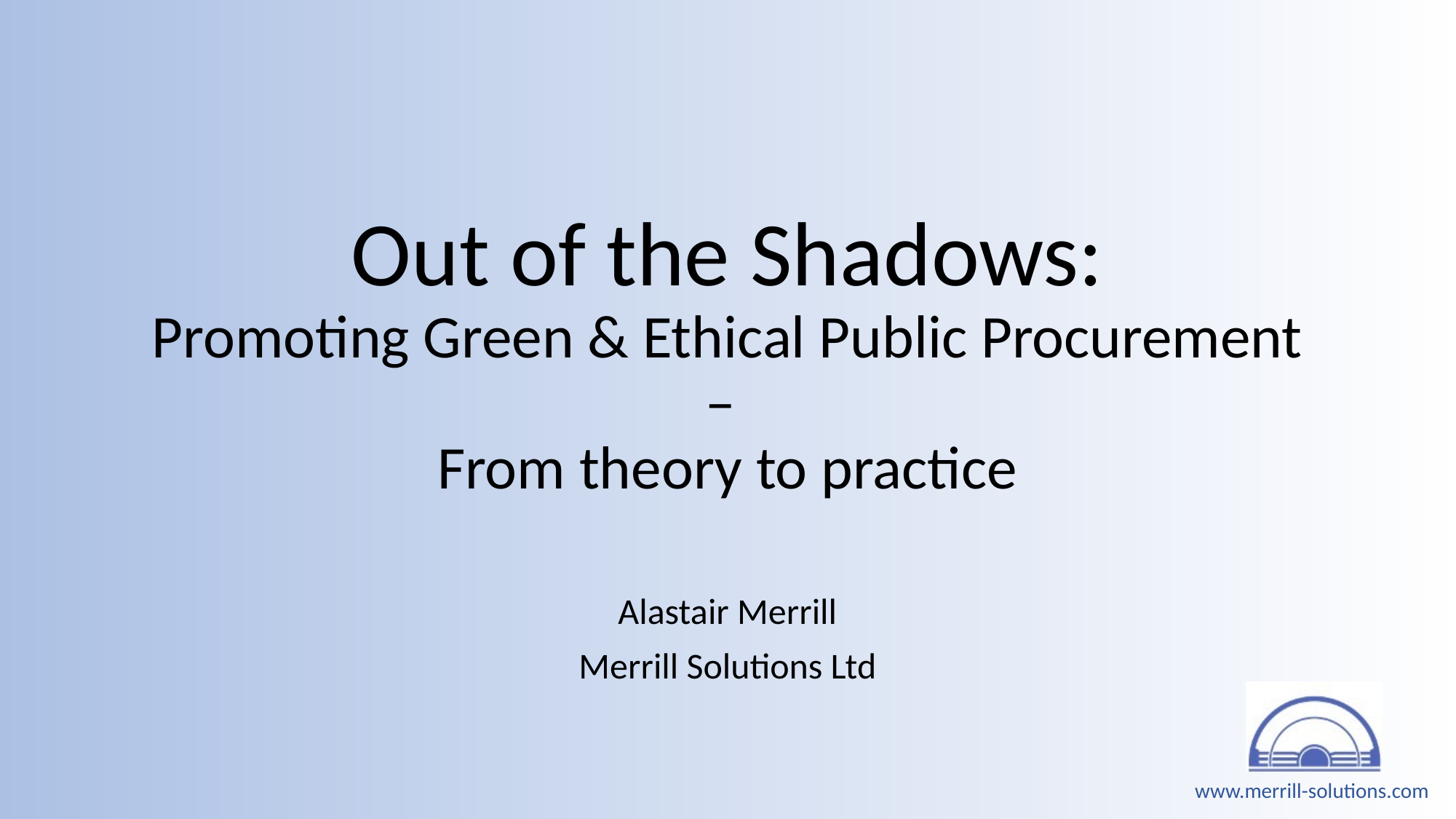

# Out of the Shadows: Promoting Green & Ethical Public Procurement – From theory to practice
Alastair Merrill
Merrill Solutions Ltd